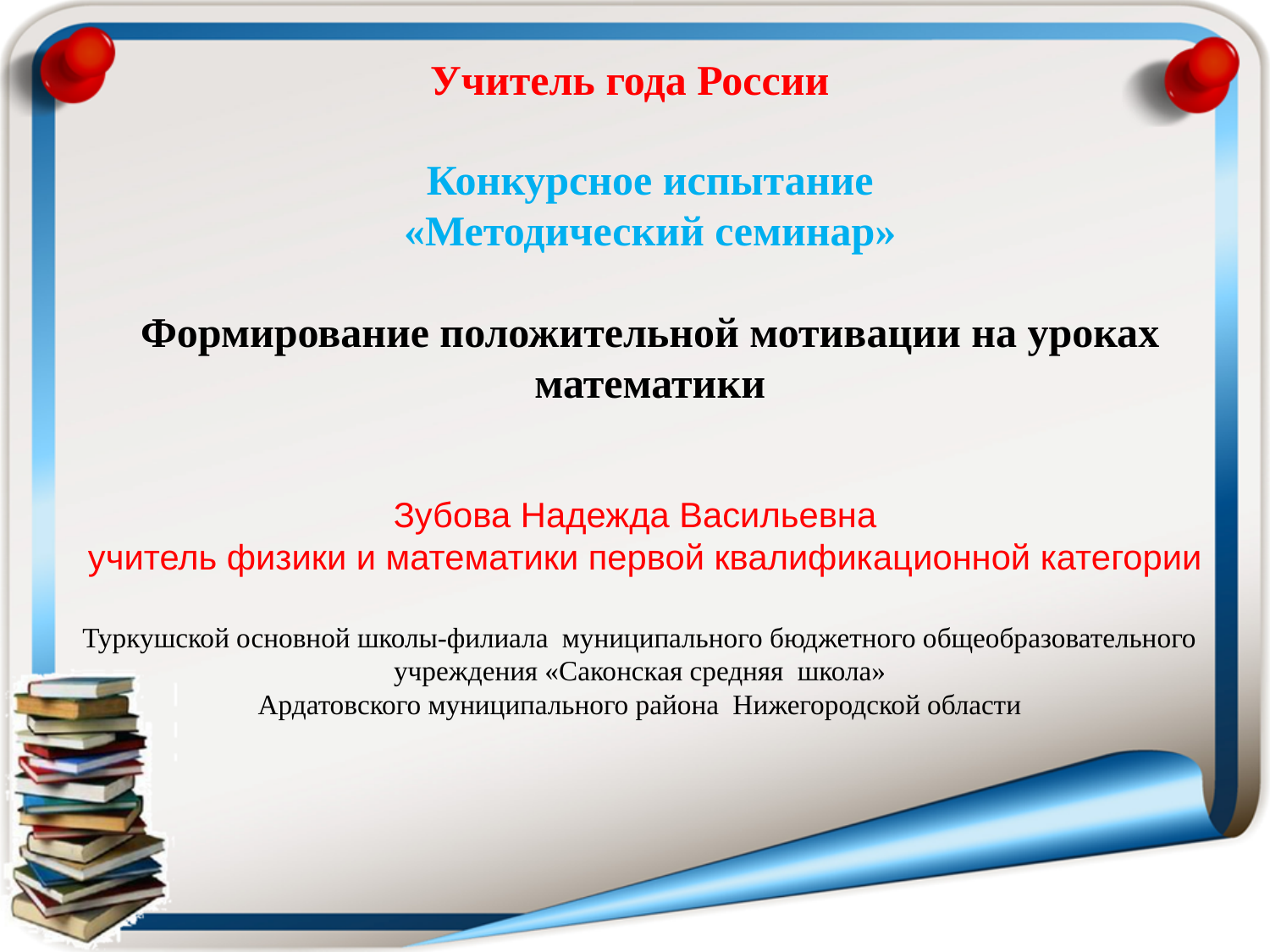

Учитель года России
Конкурсное испытание
«Методический семинар»

Формирование положительной мотивации на уроках математики
Зубова Надежда Васильевна
 учитель физики и математики первой квалификационной категории

Туркушской основной школы-филиала  муниципального бюджетного общеобразовательного учреждения «Саконская средняя  школа»
Ардатовского муниципального района  Нижегородской области